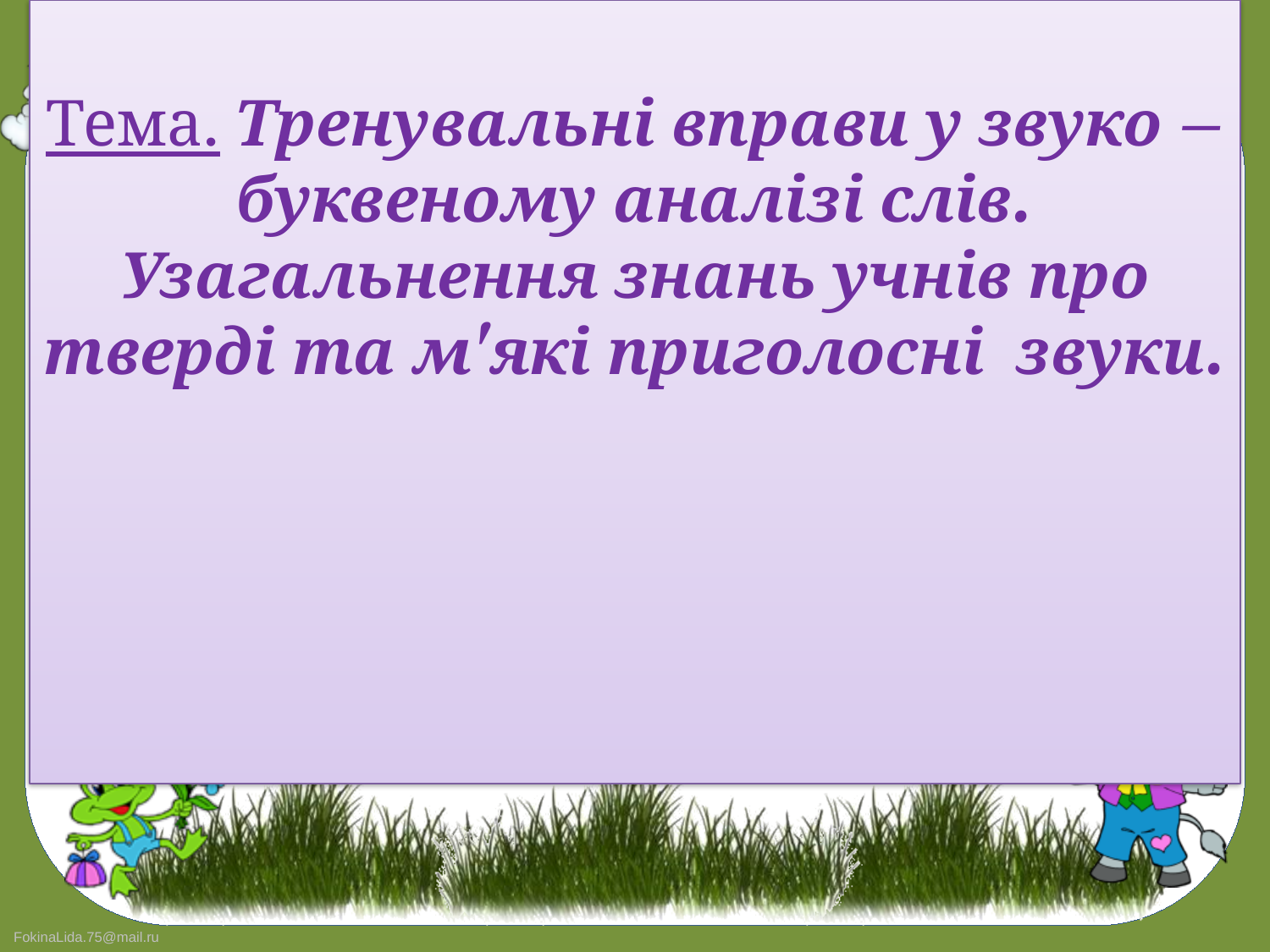

# Тема. Тренувальні вправи у звуко – буквеному аналізі слів. Узагальнення знань учнів про тверді та м'які приголосні  звуки.